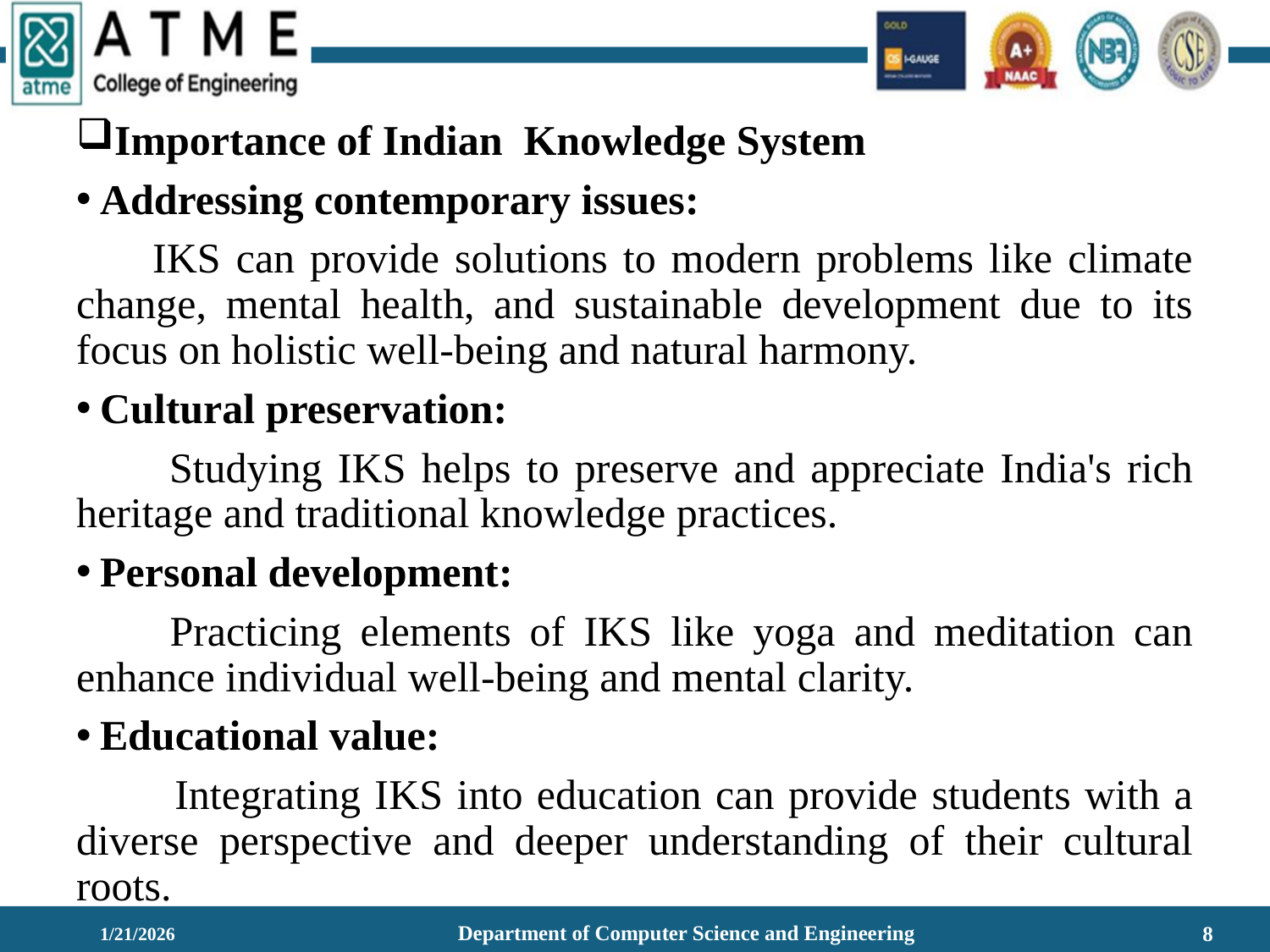

Importance of Indian  Knowledge System
Addressing contemporary issues:
     IKS can provide solutions to modern problems like climate change, mental health, and sustainable development due to its focus on holistic well-being and natural harmony.
Cultural preservation:
      Studying IKS helps to preserve and appreciate India's rich heritage and traditional knowledge practices.
Personal development:
     Practicing elements of IKS like yoga and meditation can enhance individual well-being and mental clarity.
Educational value:
       Integrating IKS into education can provide students with a diverse perspective and deeper understanding of their cultural roots.

Department of Computer Science and Engineering
1/21/2026
8